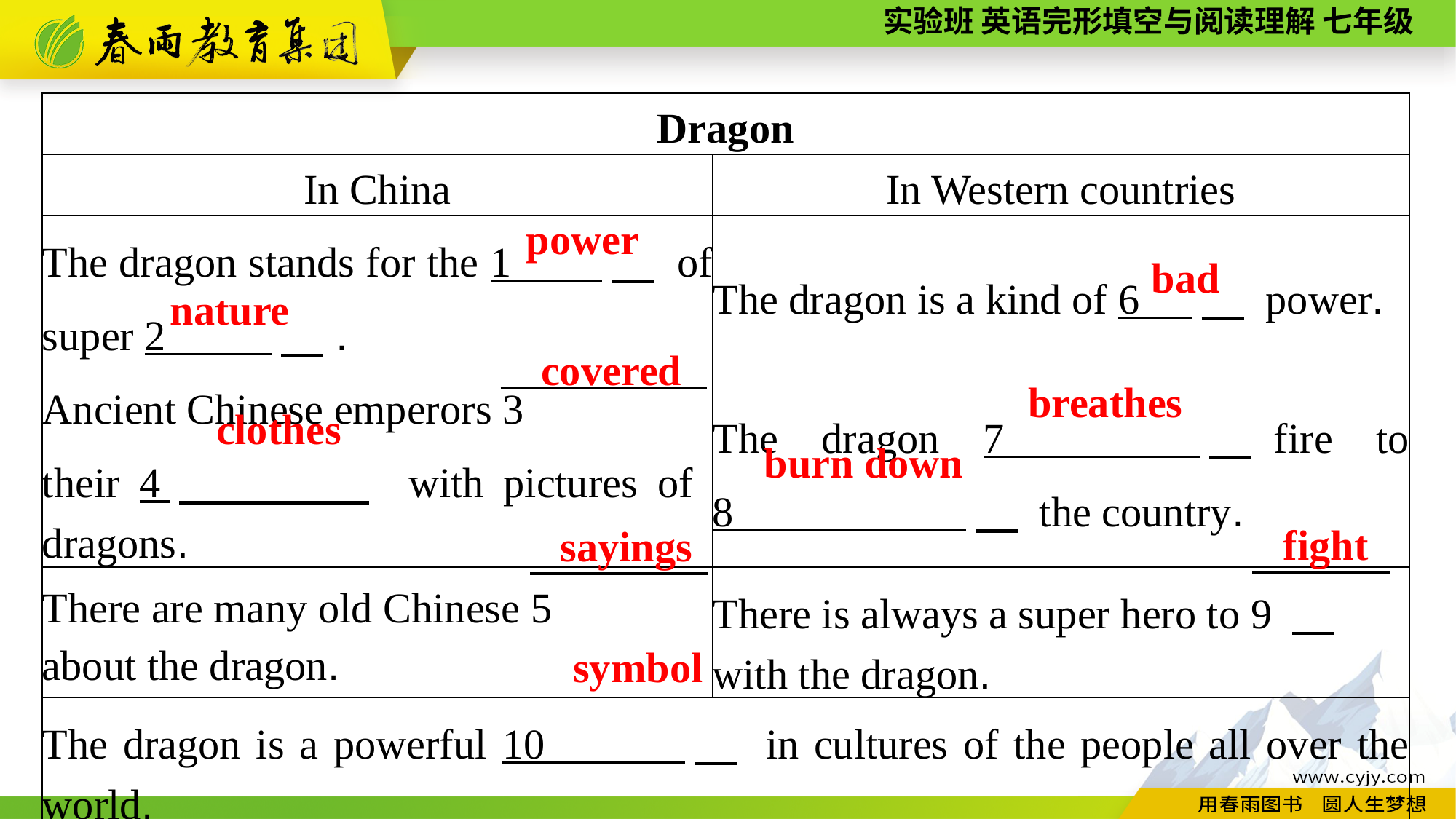

| Dragon |  |
| --- | --- |
| In China | In Western countries |
| The dragon stands for the 1 　 of super 2 　. | The dragon is a kind of 6 　 power. |
| Ancient Chinese emperors 3　 their 4　 with pictures of dragons. | The dragon 7 　 fire to 8 　 the country. |
| There are many old Chinese 5 about the dragon. | There is always a super hero to 9 　 with the dragon. |
| The dragon is a powerful 10 　 in cultures of the people all over the world. |  |
power
bad
nature
covered
breathes
clothes
burn down
 fight
sayings
symbol